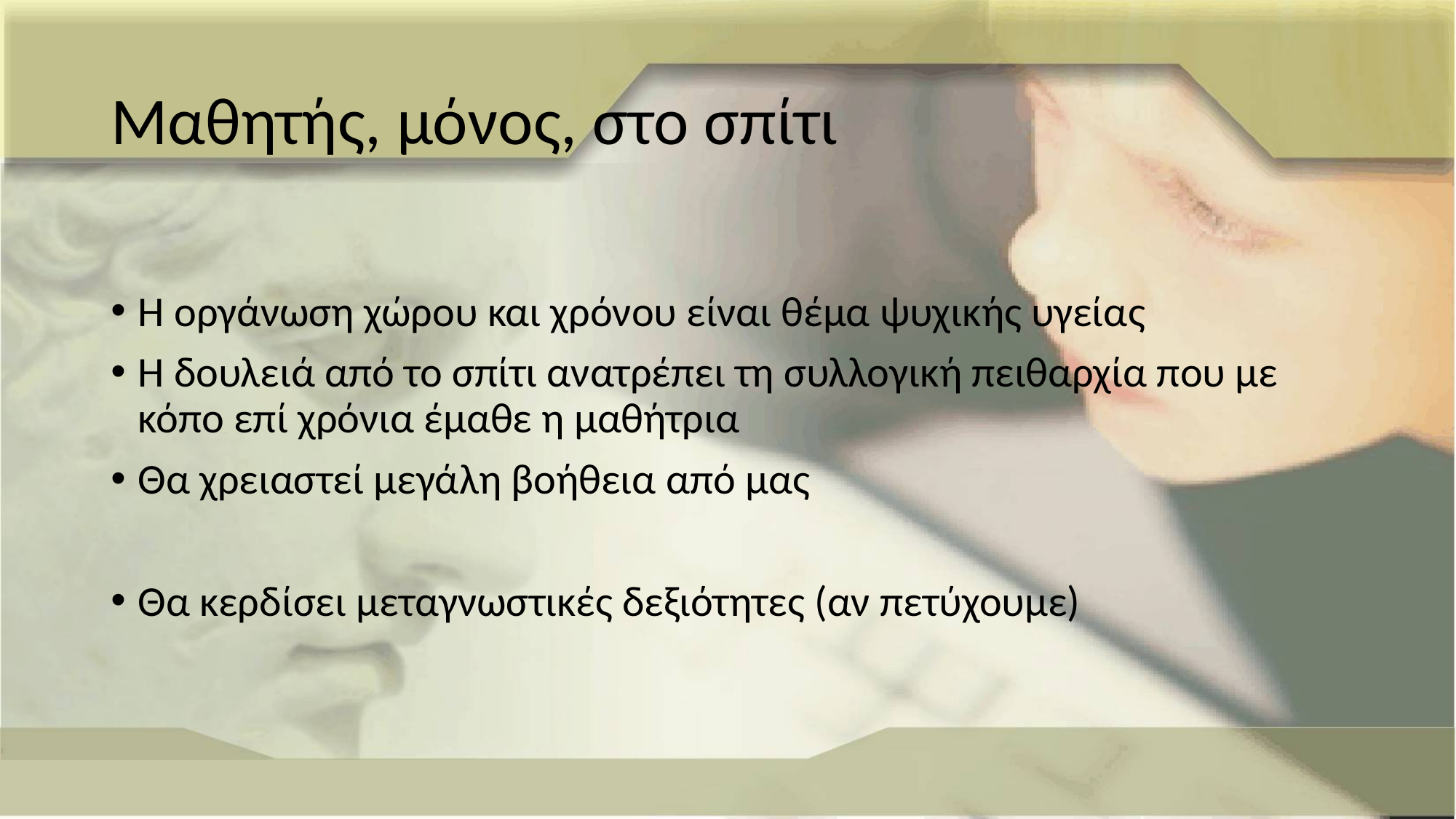

# Μαθητής, μόνος, στο σπίτι

Η οργάνωση χώρου και χρόνου είναι θέμα ψυχικής υγείας
Η δουλειά από το σπίτι ανατρέπει τη συλλογική πειθαρχία που με κόπο επί χρόνια έμαθε η μαθήτρια
Θα χρειαστεί μεγάλη βοήθεια από μας

Θα κερδίσει μεταγνωστικές δεξιότητες (αν πετύχουμε)